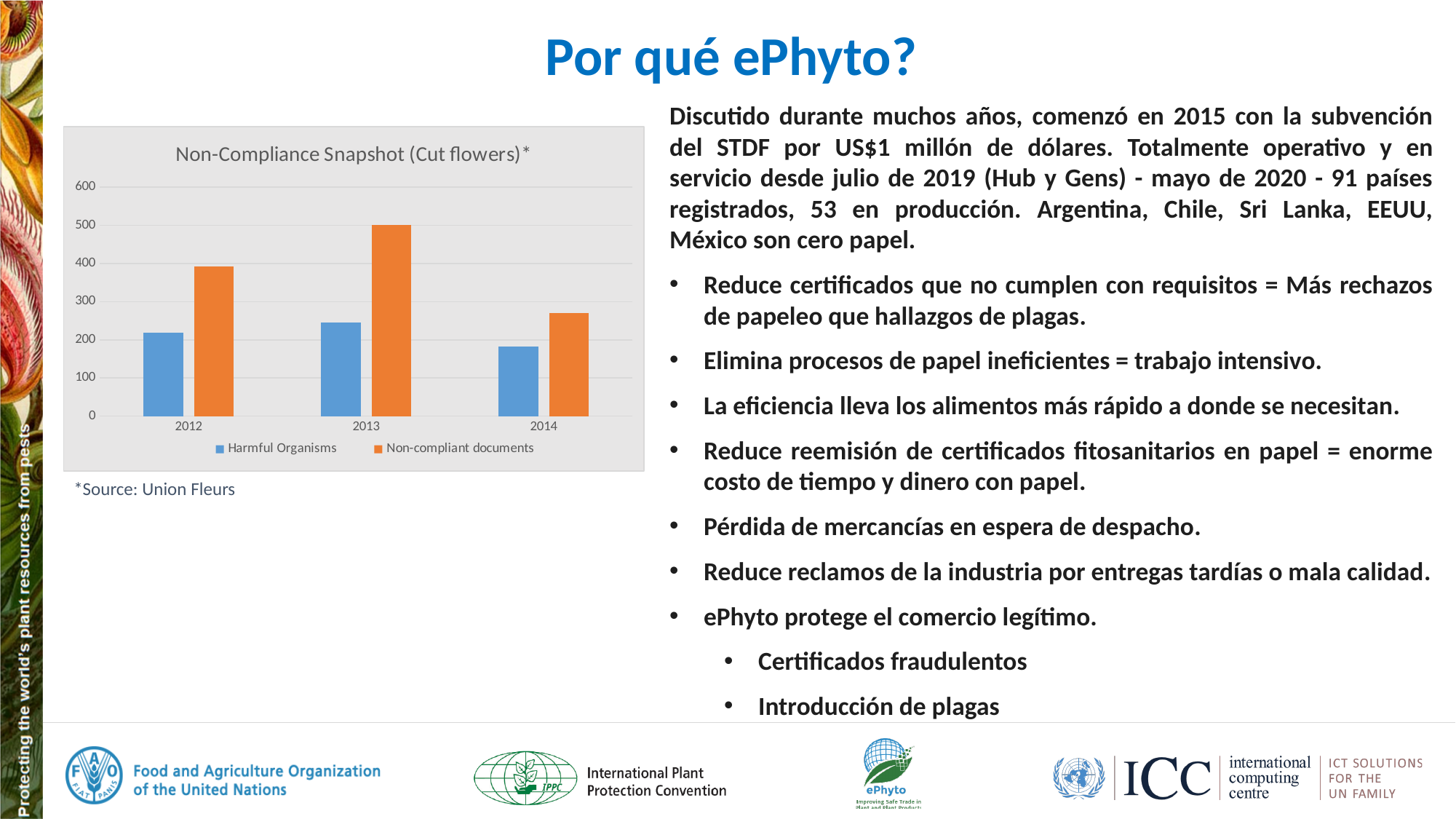

# Por qué ePhyto?
Discutido durante muchos años, comenzó en 2015 con la subvención del STDF por US$1 millón de dólares. Totalmente operativo y en servicio desde julio de 2019 (Hub y Gens) - mayo de 2020 - 91 países registrados, 53 en producción. Argentina, Chile, Sri Lanka, EEUU, México son cero papel.
Reduce certificados que no cumplen con requisitos = Más rechazos de papeleo que hallazgos de plagas.
Elimina procesos de papel ineficientes = trabajo intensivo.
La eficiencia lleva los alimentos más rápido a donde se necesitan.
Reduce reemisión de certificados fitosanitarios en papel = enorme costo de tiempo y dinero con papel.
Pérdida de mercancías en espera de despacho.
Reduce reclamos de la industria por entregas tardías o mala calidad.
ePhyto protege el comercio legítimo.
Certificados fraudulentos
Introducción de plagas

### Chart: Non-Compliance Snapshot (Cut flowers)*

| Category | Harmful Organisms | Non-compliant documents |
|---|---|---|
| 2012 | 218.0 | 392.0 |
| 2013 | 245.0 | 501.0 |
| 2014 | 183.0 | 271.0 |
*Source: Union Fleurs